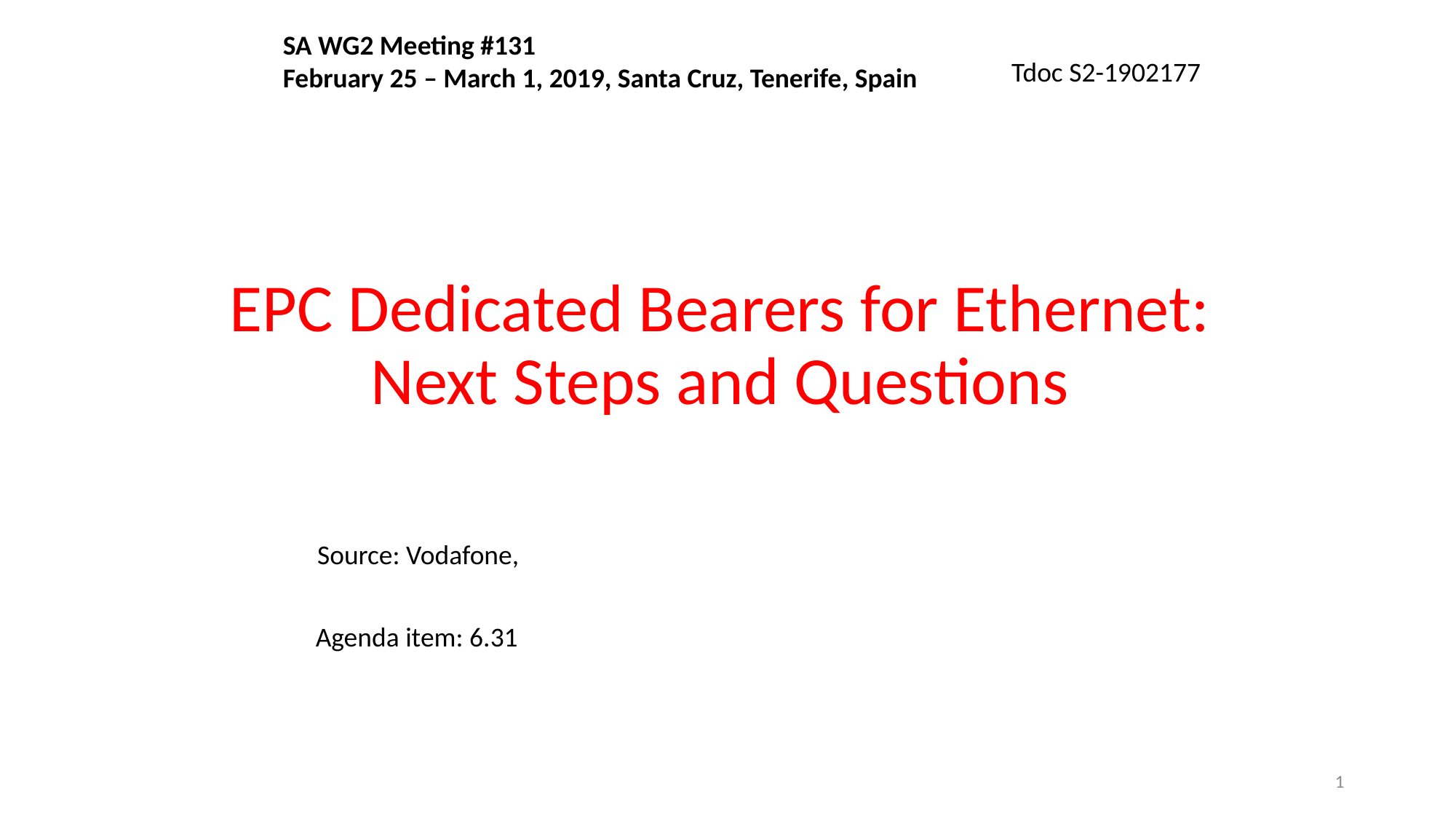

SA WG2 Meeting #131
February 25 – March 1, 2019, Santa Cruz, Tenerife, Spain
Tdoc S2-1902177

# EPC Dedicated Bearers for Ethernet: Next Steps and Questions
Source: Vodafone,
Agenda item: 6.31
1